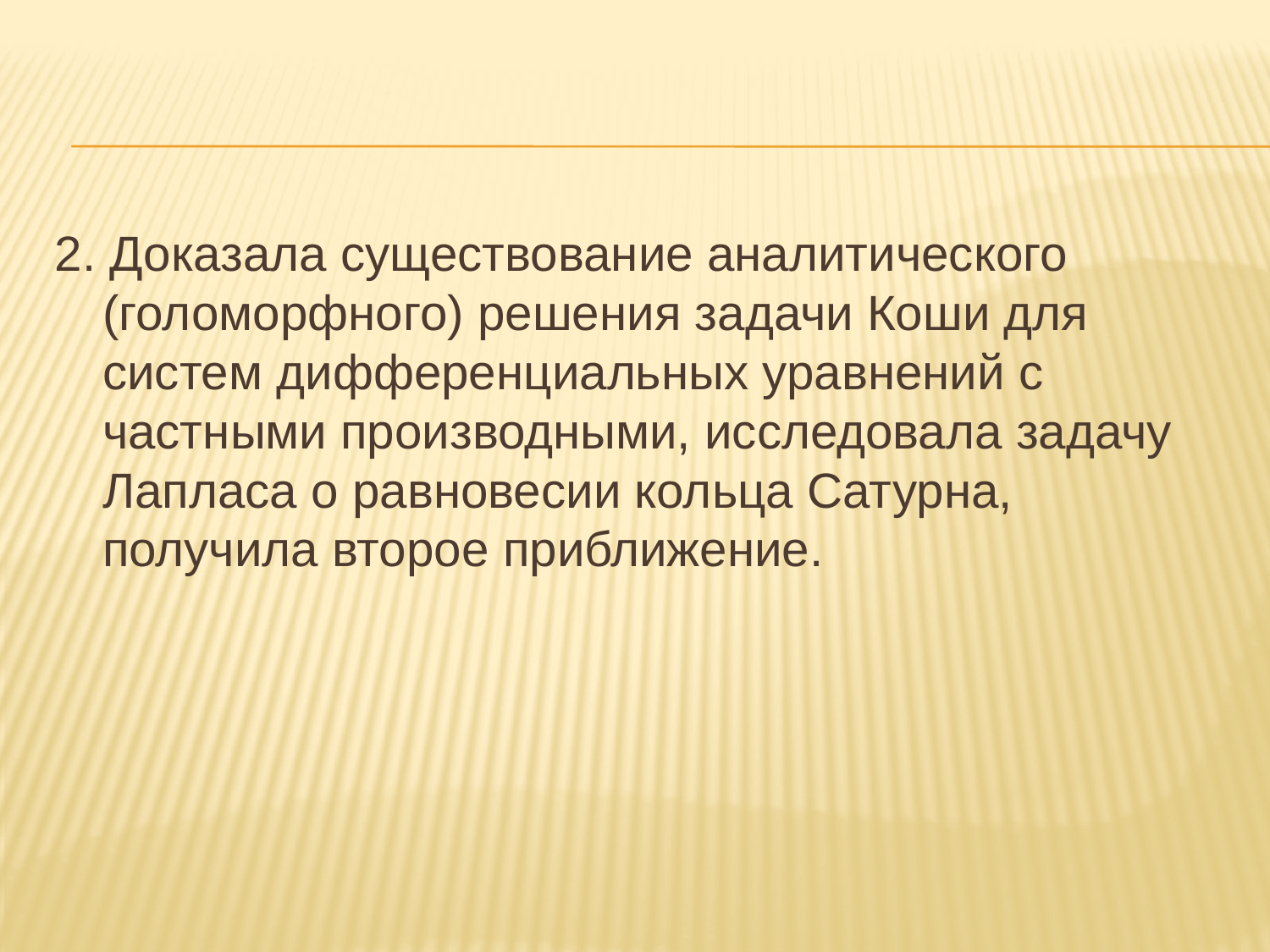

#
2. Доказала существование аналитического (голоморфного) решения задачи Коши для систем дифференциальных уравнений с частными производными, исследовала задачу Лапласа о равновесии кольца Сатурна, получила второе приближение.